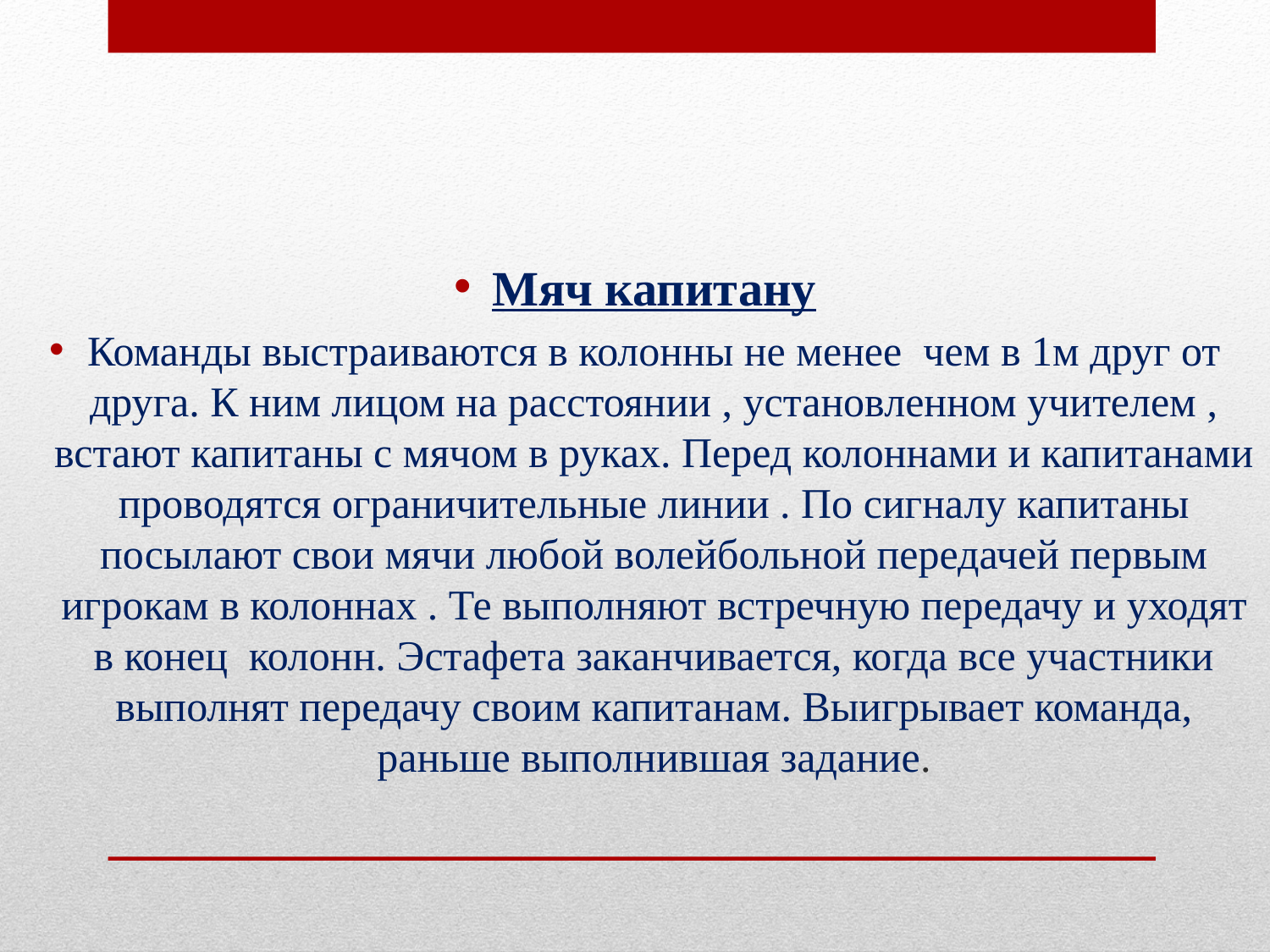

Мяч капитану
Команды выстраиваются в колонны не менее  чем в 1м друг от друга. К ним лицом на расстоянии , установленном учителем , встают капитаны с мячом в руках. Перед колоннами и капитанами проводятся ограничительные линии . По сигналу капитаны посылают свои мячи любой волейбольной передачей первым игрокам в колоннах . Те выполняют встречную передачу и уходят в конец  колонн. Эстафета заканчивается, когда все участники выполнят передачу своим капитанам. Выигрывает команда, раньше выполнившая задание.